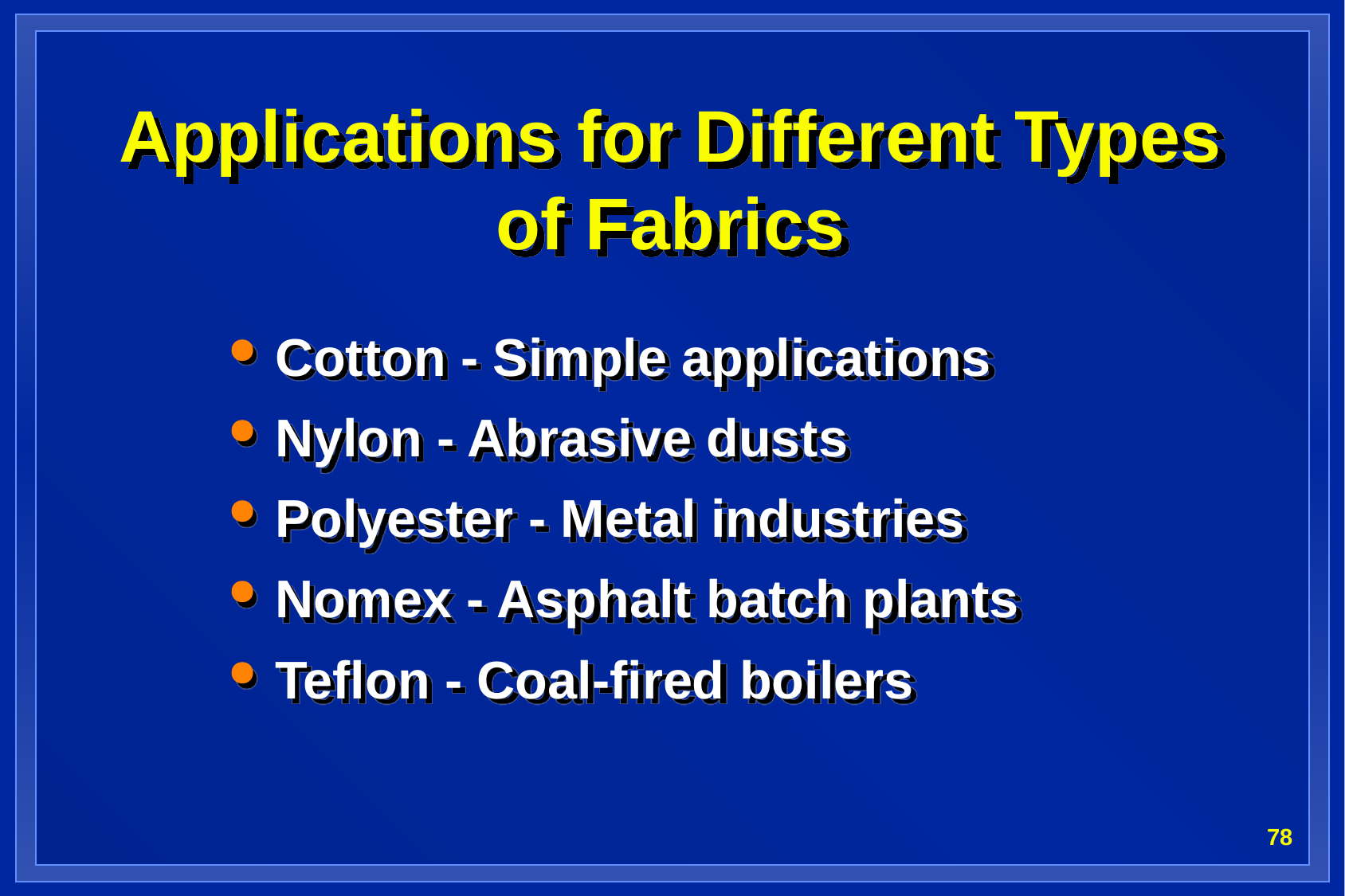

# Applications for Different Types of Fabrics
Cotton - Simple applications
Nylon - Abrasive dusts
Polyester - Metal industries
Nomex - Asphalt batch plants
Teflon - Coal-fired boilers
78